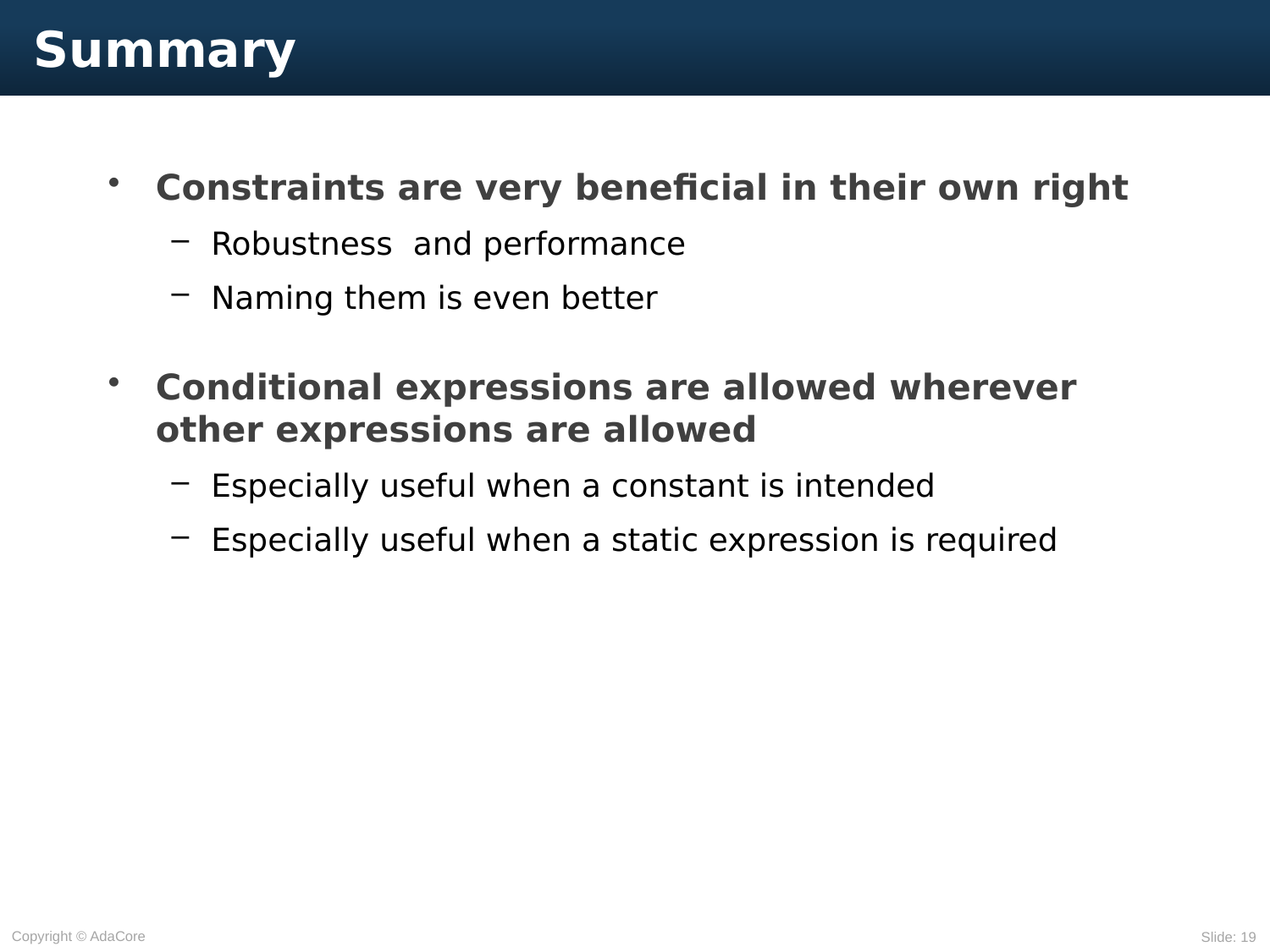

# Summary
Constraints are very beneficial in their own right
Robustness  and performance
Naming them is even better
Conditional expressions are allowed wherever other expressions are allowed
Especially useful when a constant is intended
Especially useful when a static expression is required